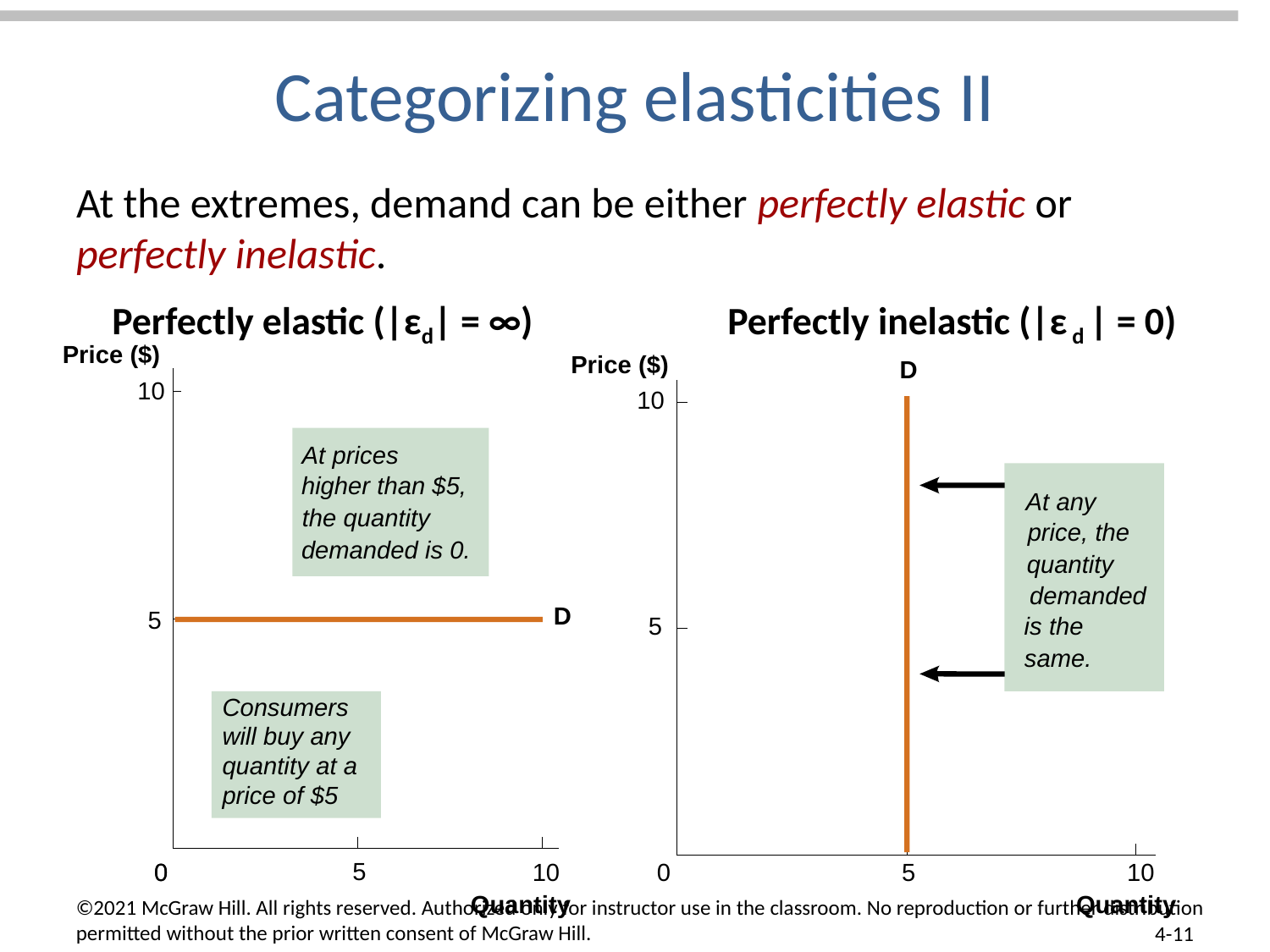

# Categorizing elasticities II
At the extremes, demand can be either perfectly elastic or perfectly inelastic.
Perfectly elastic (|εd| = ∞)
Perfectly inelastic (|ε d | = 0)
Price ($)

10

At prices
higher than $5,
the quantity
demanded is 0.
D
5

5
0
0
10
Price ($)
D

10

At any
price, the
quantity
demanded
5
is the

same.

Consumers
will buy any
quantity at a
price of $5

0
5
10
Quantity
Quantity